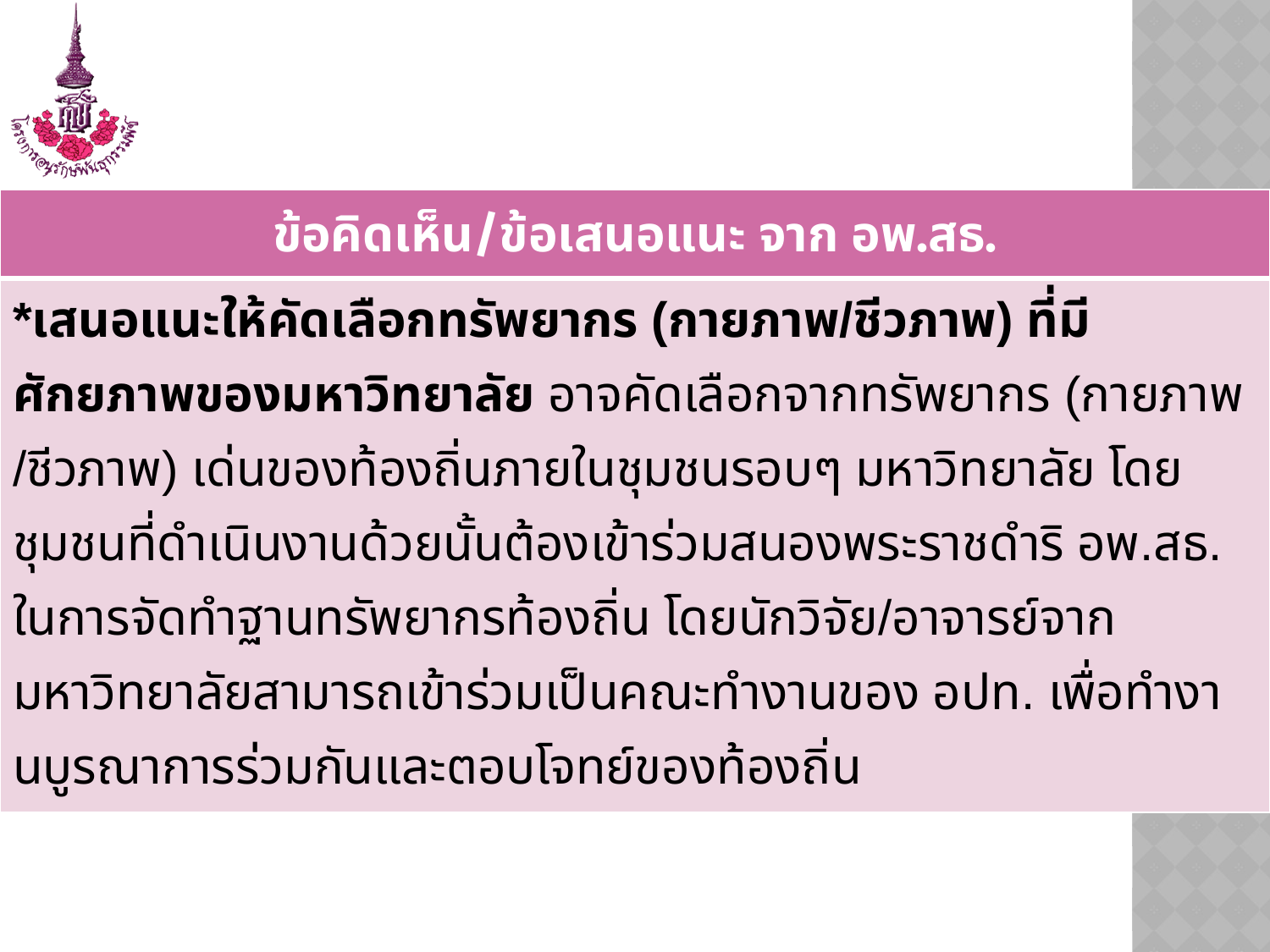

| ข้อคิดเห็น/ข้อเสนอแนะ จาก อพ.สธ. |
| --- |
| \*เสนอแนะให้คัดเลือกทรัพยากร (กายภาพ/ชีวภาพ) ที่มีศักยภาพของมหาวิทยาลัย อาจคัดเลือกจากทรัพยากร (กายภาพ/ชีวภาพ) เด่นของท้องถิ่นภายในชุมชนรอบๆ มหาวิทยาลัย โดยชุมชนที่ดำเนินงานด้วยนั้นต้องเข้าร่วมสนองพระราชดำริ อพ.สธ. ในการจัดทำฐานทรัพยากรท้องถิ่น โดยนักวิจัย/อาจารย์จากมหาวิทยาลัยสามารถเข้าร่วมเป็นคณะทำงานของ อปท. เพื่อทำงานบูรณาการร่วมกันและตอบโจทย์ของท้องถิ่น |